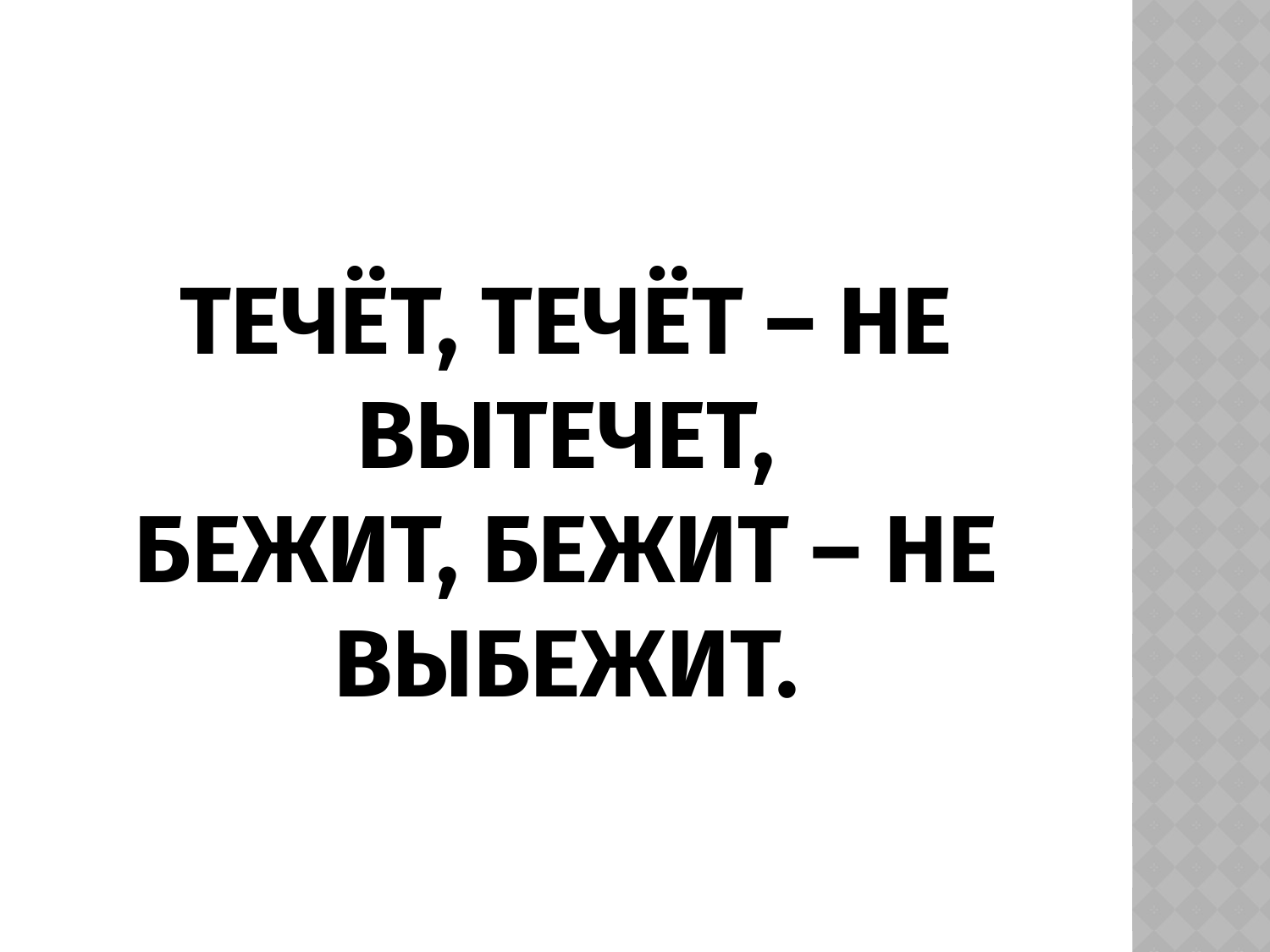

# Течёт, течёт – не вытечет, Бежит, бежит – не выбежит.